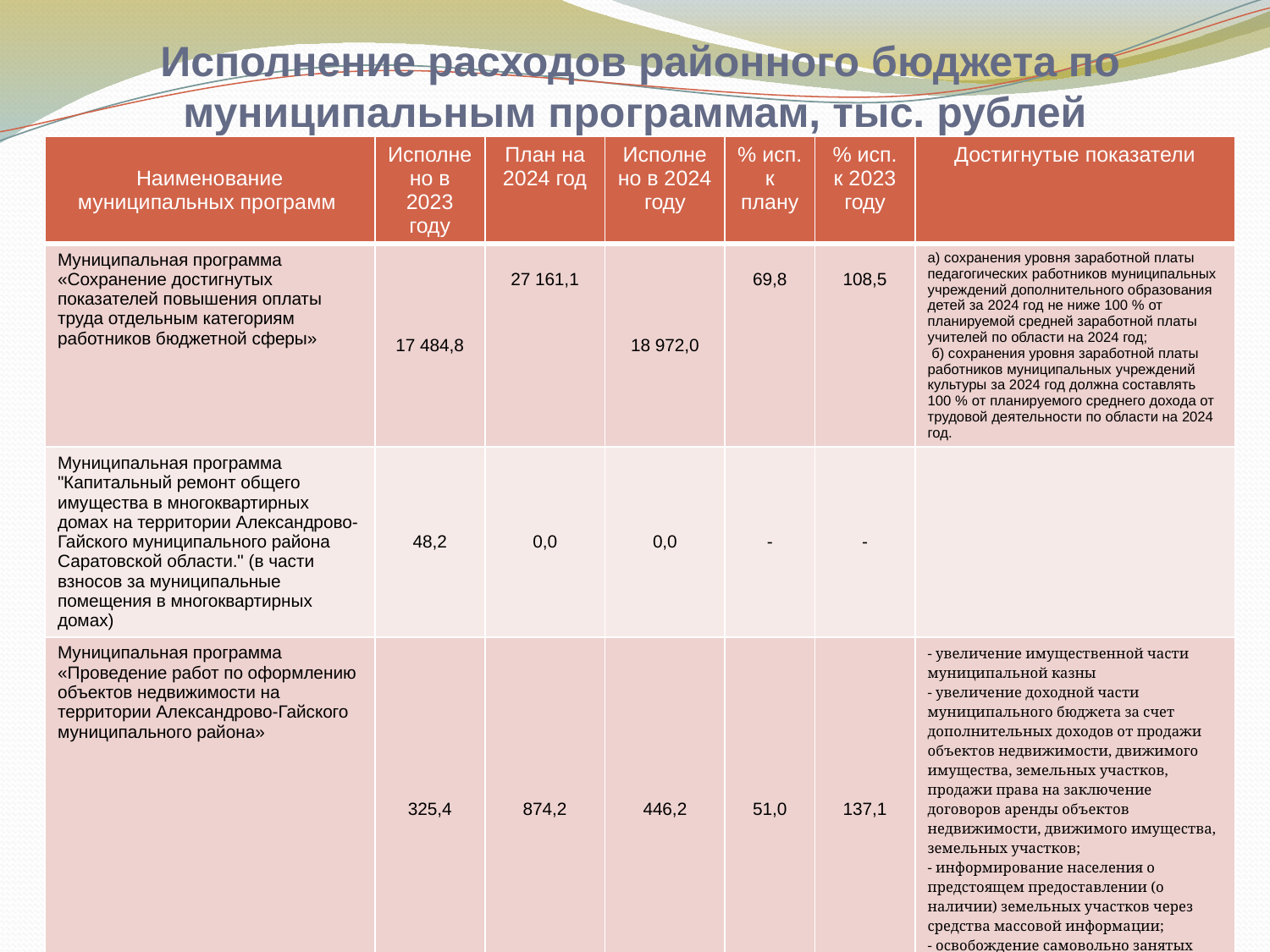

# Исполнение расходов районного бюджета по муниципальным программам, тыс. рублей

| Наименование муниципальных программ | Исполнено в 2023 году | План на 2024 год | Исполнено в 2024 году | % исп. к плану | % исп. к 2023 году | Достигнутые показатели |
| --- | --- | --- | --- | --- | --- | --- |
| Муниципальная программа «Сохранение достигнутых показателей повышения оплаты труда отдельным категориям работников бюджетной сферы» | 17 484,8 | 27 161,1 | 18 972,0 | 69,8 | 108,5 | а) сохранения уровня заработной платы педагогических работников муниципальных учреждений дополнительного образования детей за 2024 год не ниже 100 % от планируемой средней заработной платы учителей по области на 2024 год; б) сохранения уровня заработной платы работников муниципальных учреждений культуры за 2024 год должна составлять 100 % от планируемого среднего дохода от трудовой деятельности по области на 2024 год. |
| Муниципальная программа "Капитальный ремонт общего имущества в многоквартирных домах на территории Александрово-Гайского муниципального района Саратовской области." (в части взносов за муниципальные помещения в многоквартирных домах) | 48,2 | 0,0 | 0,0 | - | - |  |
| Муниципальная программа «Проведение работ по оформлению объектов недвижимости на территории Александрово-Гайского муниципального района» | 325,4 | 874,2 | 446,2 | 51,0 | 137,1 | - увеличение имущественной части муниципальной казны - увеличение доходной части муниципального бюджета за счет дополнительных доходов от продажи объектов недвижимости, движимого имущества, земельных участков, продажи права на заключение договоров аренды объектов недвижимости, движимого имущества, земельных участков; - информирование населения о предстоящем предоставлении (о наличии) земельных участков через средства массовой информации; - освобождение самовольно занятых земельных участков. |